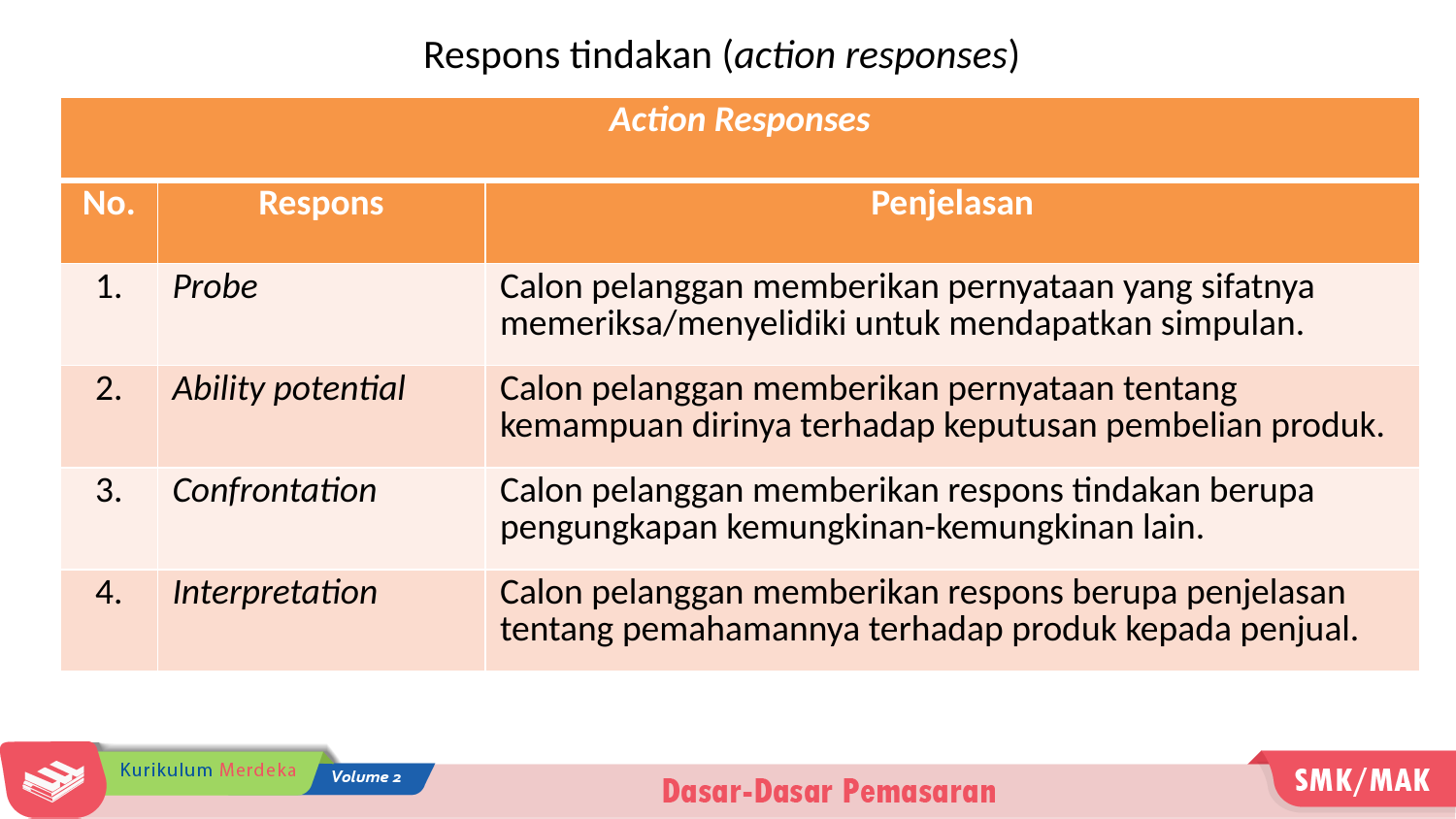

Respons tindakan (action responses)
| Action Responses |  |  |
| --- | --- | --- |
| No. | Respons | Penjelasan |
| 1. | Probe | Calon pelanggan memberikan pernyataan yang sifatnya memeriksa/menyelidiki untuk mendapatkan simpulan. |
| 2. | Ability potential | Calon pelanggan memberikan pernyataan tentang kemampuan dirinya terhadap keputusan pembelian produk. |
| 3. | Confrontation | Calon pelanggan memberikan respons tindakan berupa pengungkapan kemungkinan-kemungkinan lain. |
| 4. | Interpretation | Calon pelanggan memberikan respons berupa penjelasan tentang pemahamannya terhadap produk kepada penjual. |